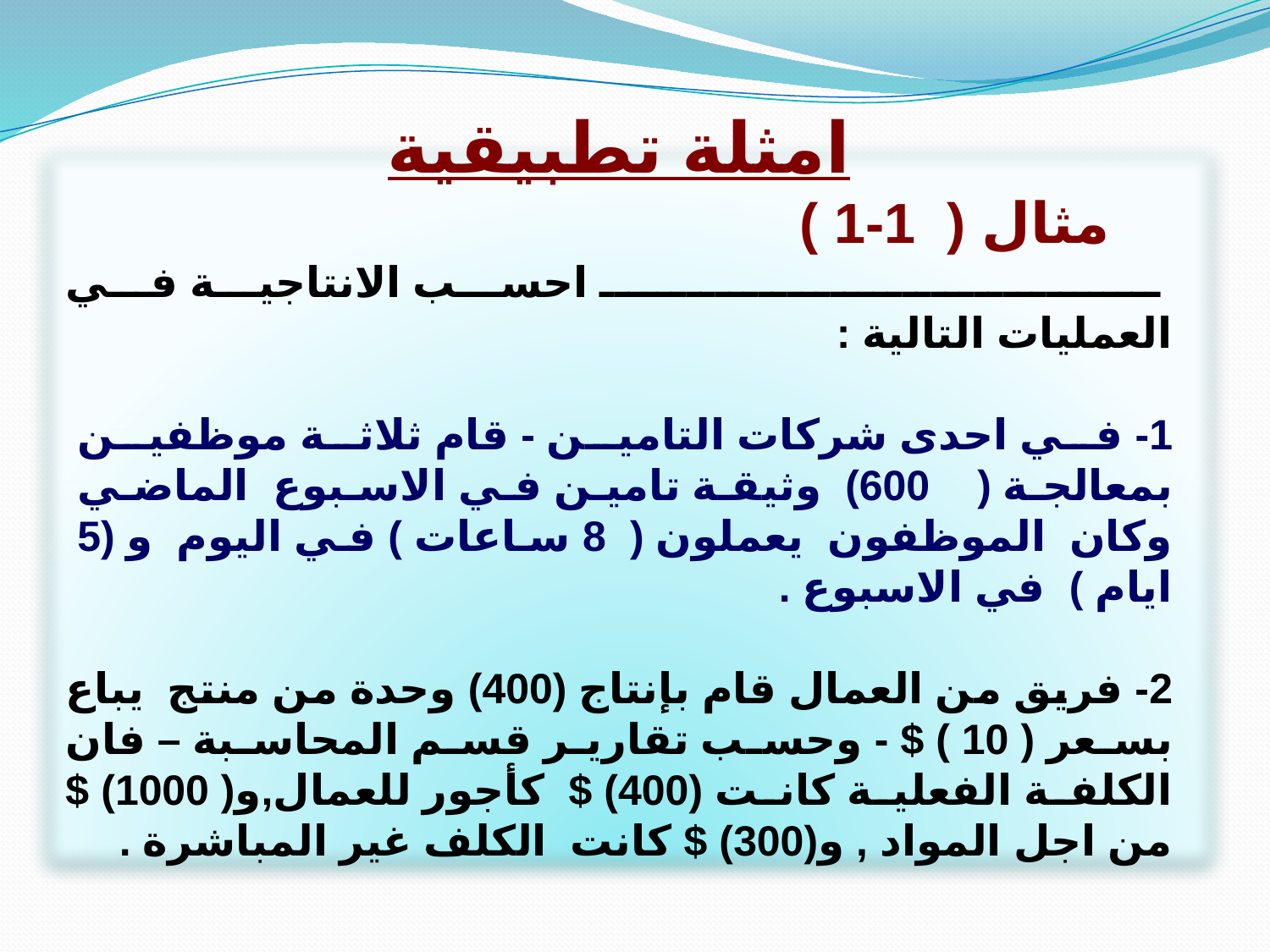

امثلة تطبيقية
    مثال (  1-1 )
 ــــــــــــــــــــــــــــــــــــ احسب الانتاجية في العمليات التالية :

1- في احدى شركات التامين - قام ثلاثة موظفين  بمعالجة (    600)  وثيقة تامين في الاسبوع  الماضي  وكان  الموظفون  يعملون (  8 ساعات ) في اليوم  و (5  ايام )  في الاسبوع .

2- فريق من العمال قام بإنتاج (400) وحدة من منتج  يباع بسعر ( 10 ) $ - وحسب تقارير قسم المحاسبة – فان الكلفة الفعلية كانت (400) $  كأجور للعمال,و( 1000) $ من اجل المواد , و(300) $ كانت  الكلف غير المباشرة .